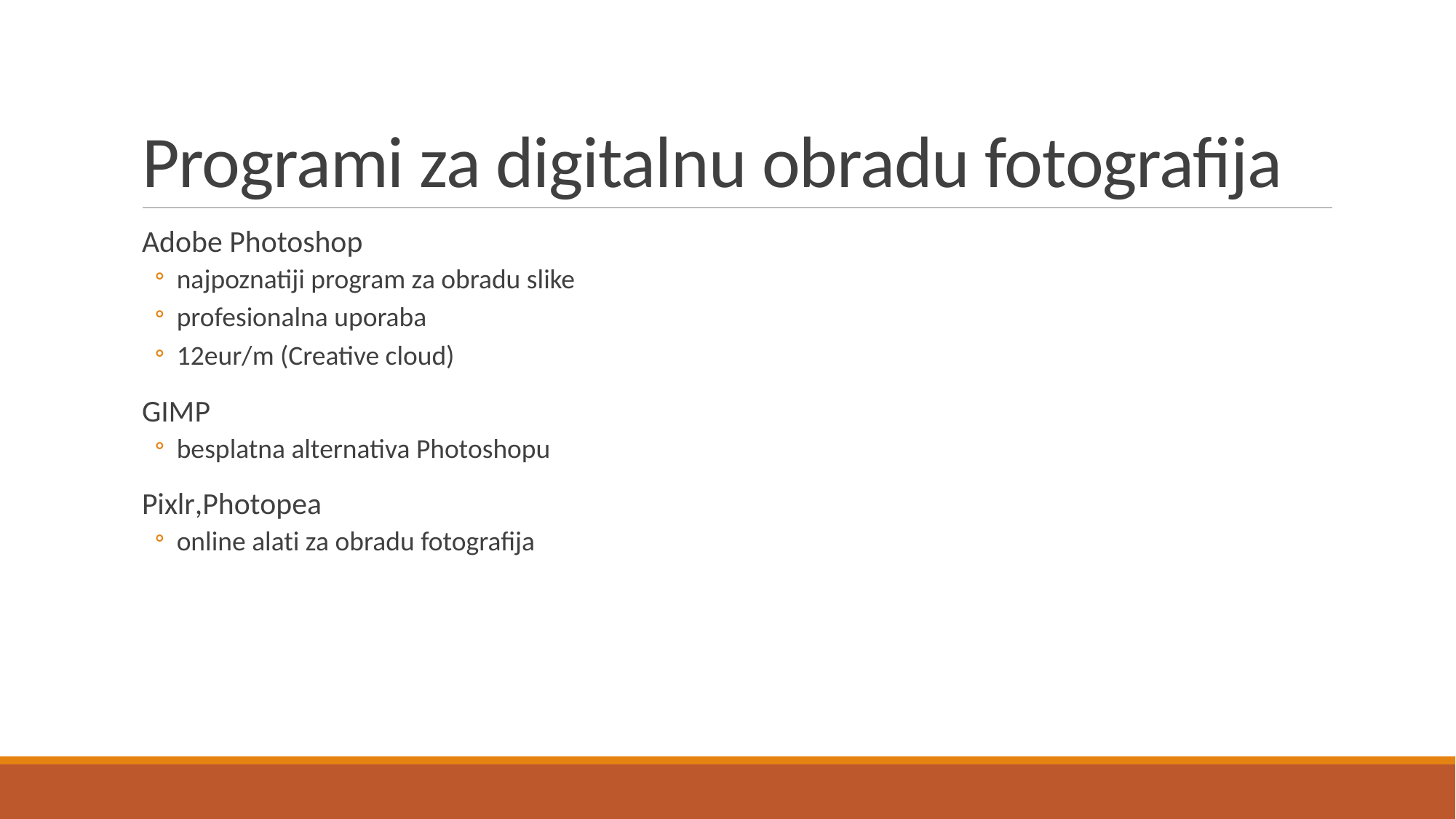

# Programi za digitalnu obradu fotografija
Adobe Photoshop
najpoznatiji program za obradu slike
profesionalna uporaba
12eur/m (Creative cloud)
GIMP
besplatna alternativa Photoshopu
Pixlr,Photopea
online alati za obradu fotografija